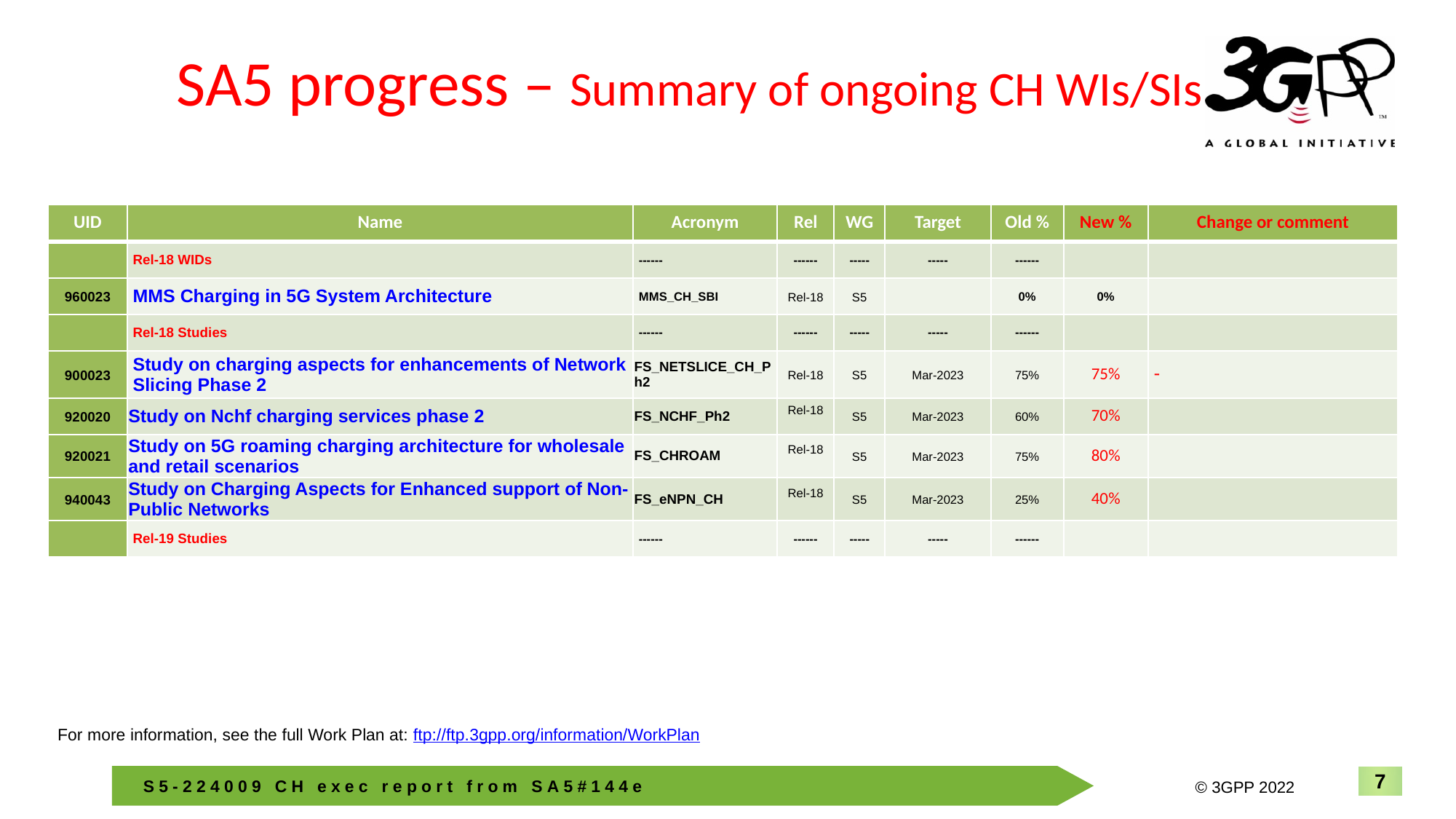

# SA5 progress – Summary of ongoing CH WIs/SIs
| UID | Name | Acronym | Rel | WG | Target | Old % | New % | Change or comment |
| --- | --- | --- | --- | --- | --- | --- | --- | --- |
|  | Rel-18 WIDs | ------ | ------ | ----- | ----- | ------ |  |  |
| 960023 | MMS Charging in 5G System Architecture | MMS\_CH\_SBI | Rel-18 | S5 |  | 0% | 0% |  |
|  | Rel-18 Studies | ------ | ------ | ----- | ----- | ------ |  |  |
| 900023 | Study on charging aspects for enhancements of Network Slicing Phase 2 | FS\_NETSLICE\_CH\_Ph2 | Rel-18 | S5 | Mar-2023 | 75% | 75% | - |
| 920020 | Study on Nchf charging services phase 2 | FS\_NCHF\_Ph2 | Rel-18 | S5 | Mar-2023 | 60% | 70% |  |
| 920021 | Study on 5G roaming charging architecture for wholesale and retail scenarios | FS\_CHROAM | Rel-18 | S5 | Mar-2023 | 75% | 80% |  |
| 940043 | Study on Charging Aspects for Enhanced support of Non-Public Networks | FS\_eNPN\_CH | Rel-18 | S5 | Mar-2023 | 25% | 40% |  |
|  | Rel-19 Studies | ------ | ------ | ----- | ----- | ------ |  |  |
For more information, see the full Work Plan at: ftp://ftp.3gpp.org/information/WorkPlan